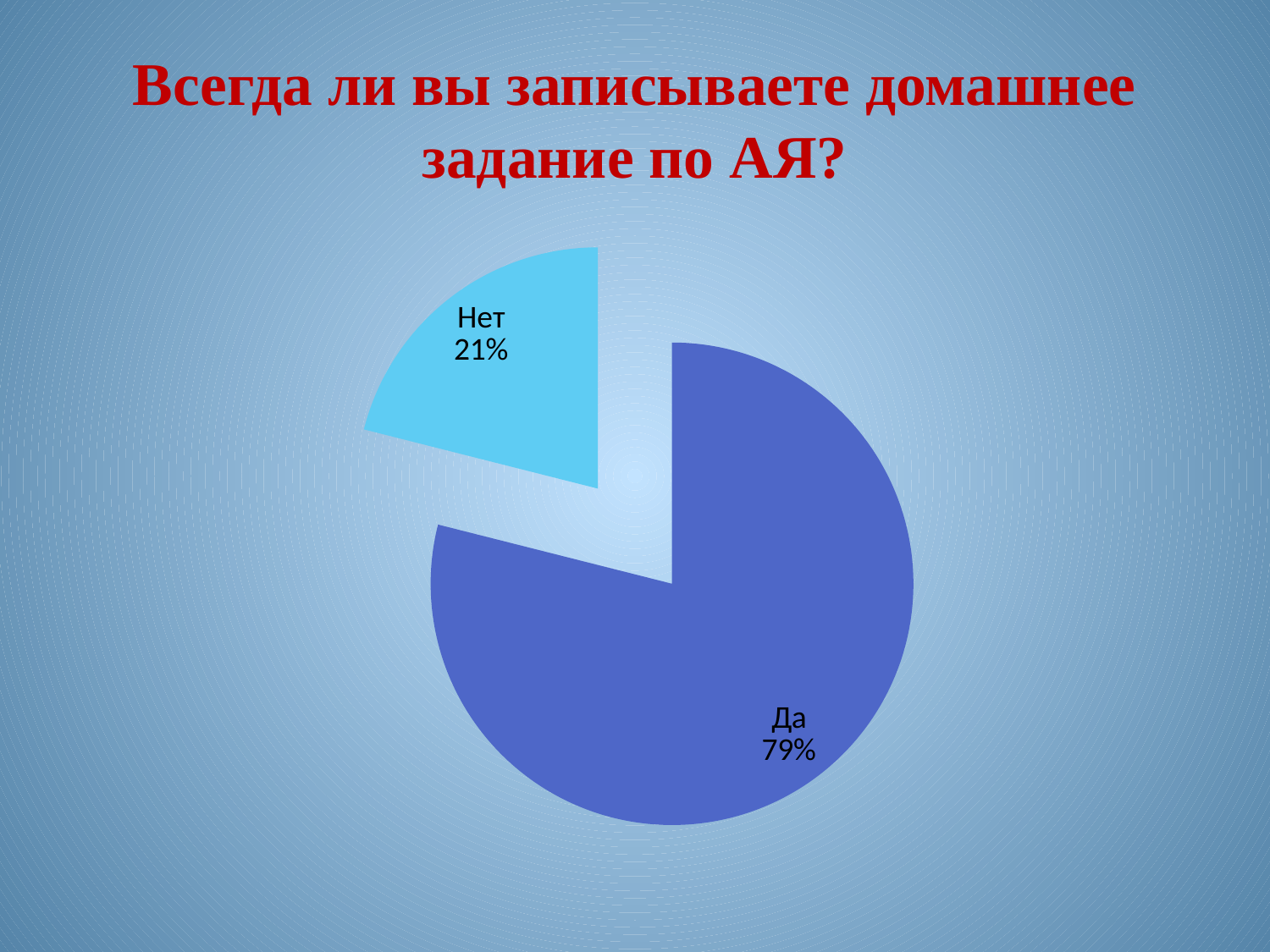

# Всегда ли вы записываете домашнее задание по АЯ?

### Chart

| Category | Продажи |
|---|---|
| Да | 12.0 |
| Нет | 3.2 |